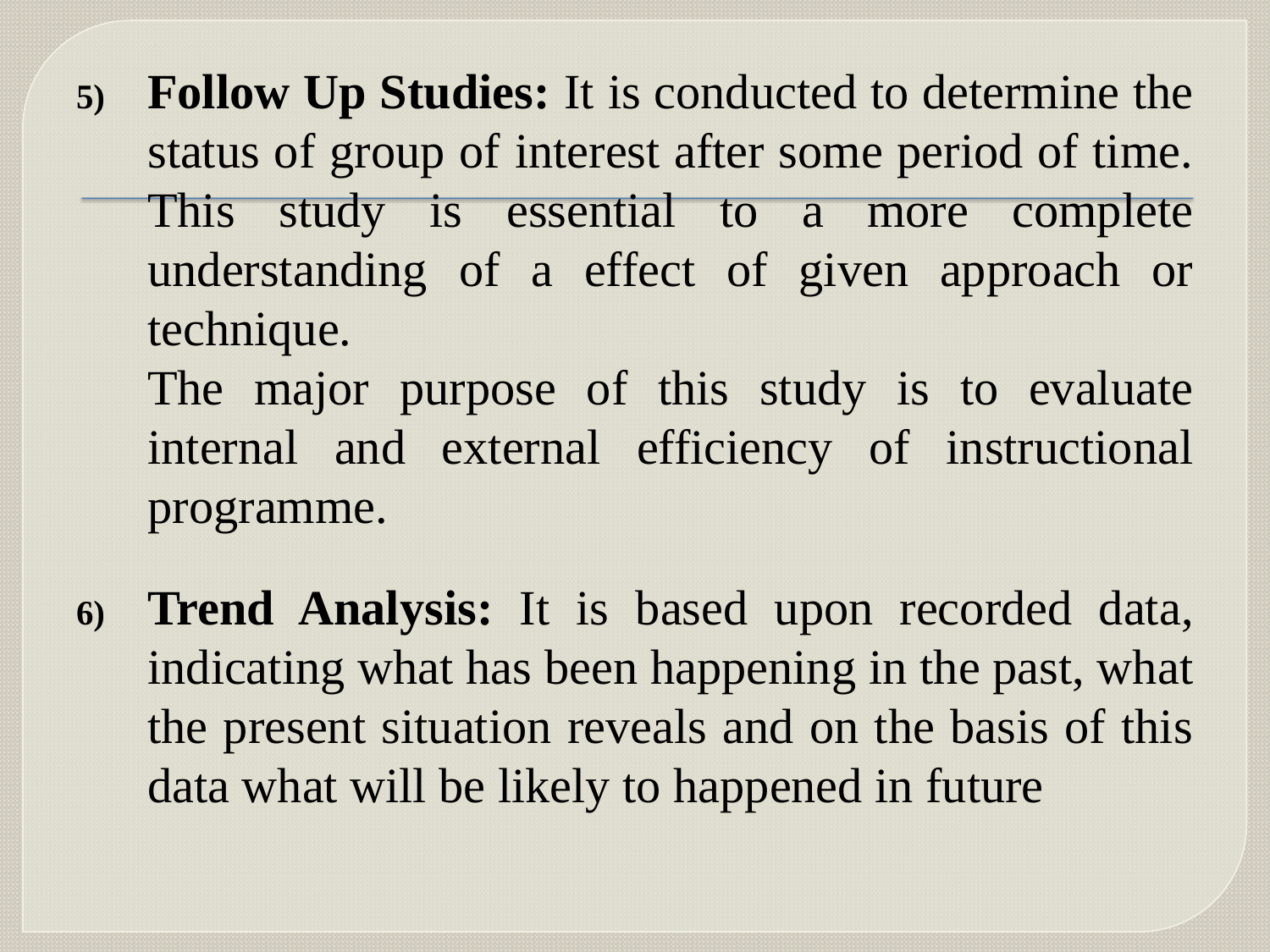

Follow Up Studies: It is conducted to determine the status of group of interest after some period of time. This study is essential to a more complete understanding of a effect of given approach or technique.
	The major purpose of this study is to evaluate internal and external efficiency of instructional programme.

Trend Analysis: It is based upon recorded data, indicating what has been happening in the past, what the present situation reveals and on the basis of this data what will be likely to happened in future